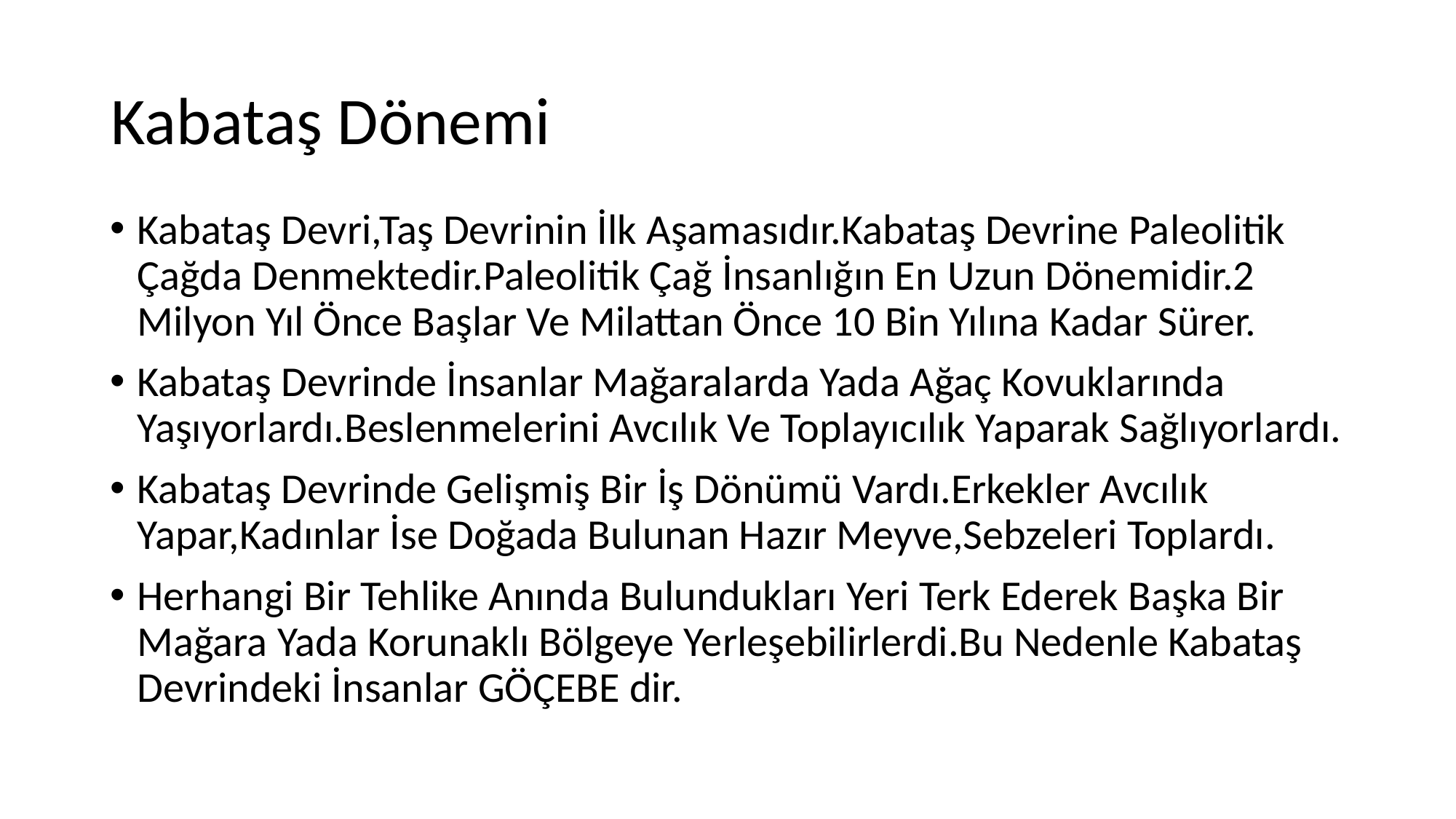

# Kabataş Dönemi
Kabataş Devri,Taş Devrinin İlk Aşamasıdır.Kabataş Devrine Paleolitik Çağda Denmektedir.Paleolitik Çağ İnsanlığın En Uzun Dönemidir.2 Milyon Yıl Önce Başlar Ve Milattan Önce 10 Bin Yılına Kadar Sürer.
Kabataş Devrinde İnsanlar Mağaralarda Yada Ağaç Kovuklarında Yaşıyorlardı.Beslenmelerini Avcılık Ve Toplayıcılık Yaparak Sağlıyorlardı.
Kabataş Devrinde Gelişmiş Bir İş Dönümü Vardı.Erkekler Avcılık Yapar,Kadınlar İse Doğada Bulunan Hazır Meyve,Sebzeleri Toplardı.
Herhangi Bir Tehlike Anında Bulundukları Yeri Terk Ederek Başka Bir Mağara Yada Korunaklı Bölgeye Yerleşebilirlerdi.Bu Nedenle Kabataş Devrindeki İnsanlar GÖÇEBE dir.